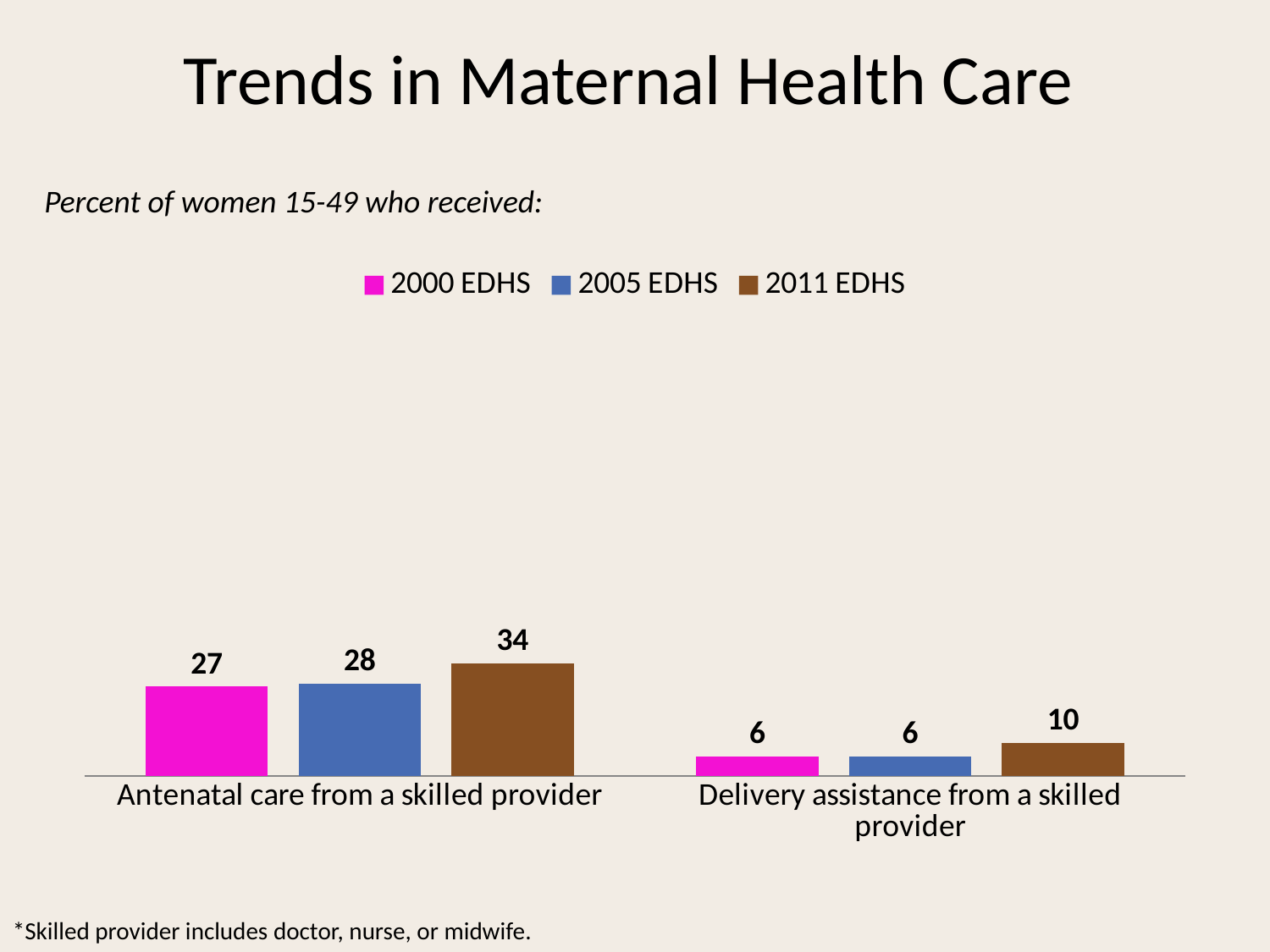

# Trends in Maternal Health Care
Percent of women 15-49 who received:

### Chart

| Category | 2000 EDHS | 2005 EDHS | 2011 EDHS |
|---|---|---|---|
| Antenatal care from a skilled provider | 27.0 | 28.0 | 34.0 |
| Delivery assistance from a skilled provider | 6.0 | 6.0 | 10.0 |
*Skilled provider includes doctor, nurse, or midwife.